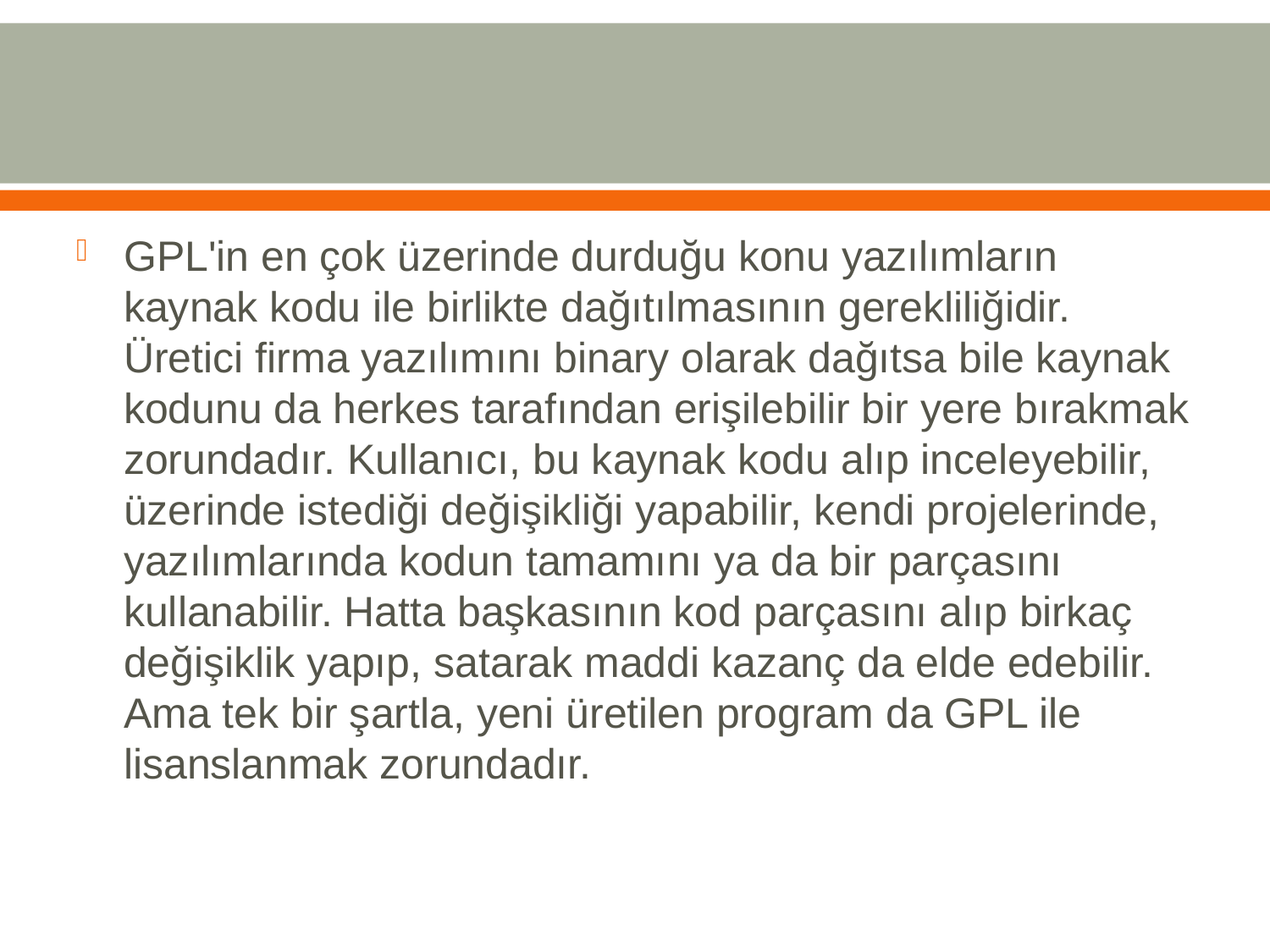

#
GPL'in en çok üzerinde durduğu konu yazılımların kaynak kodu ile birlikte dağıtılmasının gerekliliğidir. Üretici firma yazılımını binary olarak dağıtsa bile kaynak kodunu da herkes tarafından erişilebilir bir yere bırakmak zorundadır. Kullanıcı, bu kaynak kodu alıp inceleyebilir, üzerinde istediği değişikliği yapabilir, kendi projelerinde, yazılımlarında kodun tamamını ya da bir parçasını kullanabilir. Hatta başkasının kod parçasını alıp birkaç değişiklik yapıp, satarak maddi kazanç da elde edebilir. Ama tek bir şartla, yeni üretilen program da GPL ile lisanslanmak zorundadır.